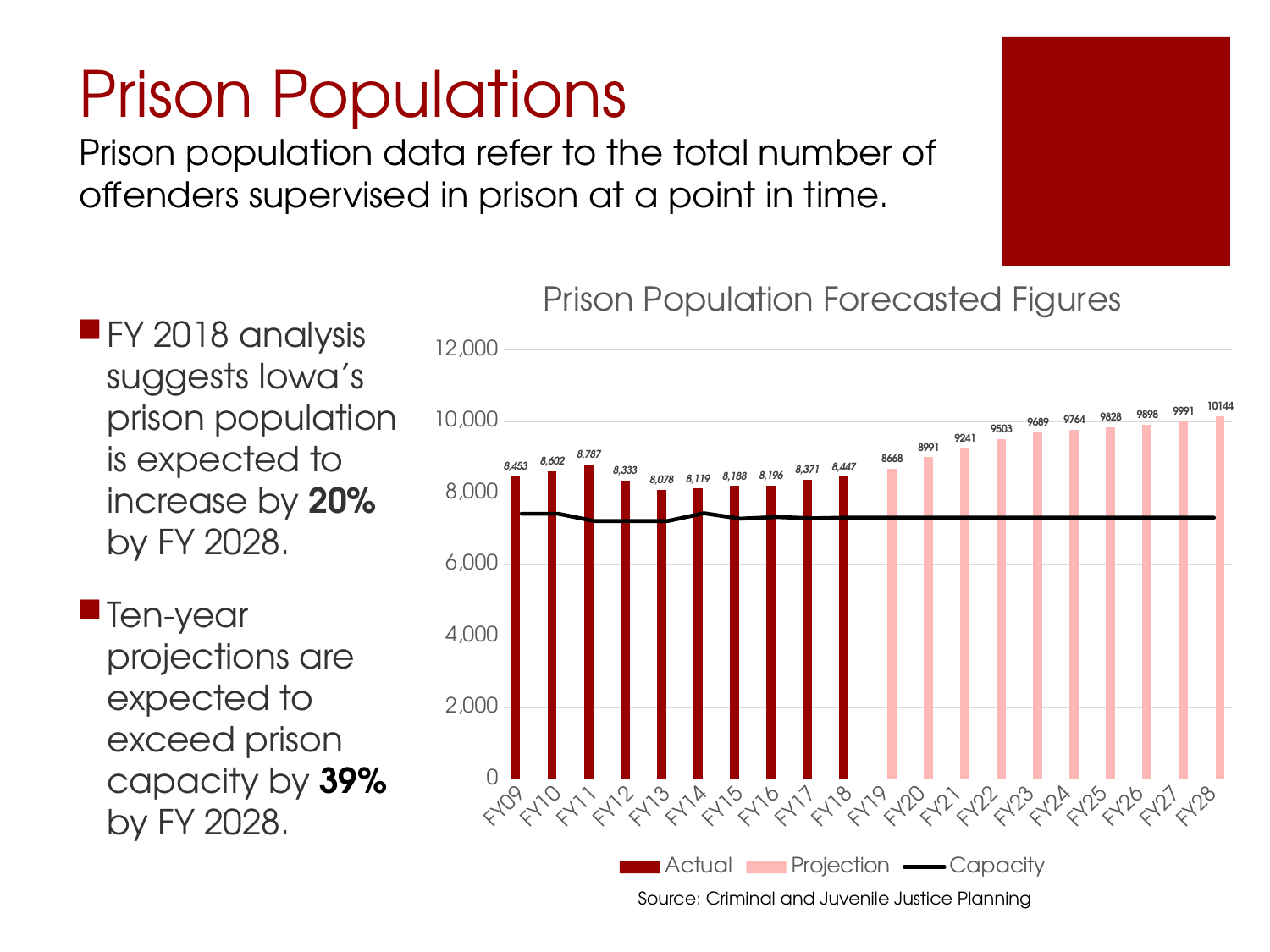

# Prison Populations Prison population data refer to the total number of offenders supervised in prison at a point in time.

### Chart: Prison Population Forecasted Figures

| Category | Actual | Projection | Capacity |
|---|---|---|---|
| FY09 | 8453.0 | None | 7414.0 |
| FY10 | 8602.0 | None | 7414.0 |
| FY11 | 8787.0 | None | 7209.0 |
| FY12 | 8333.0 | None | 7209.0 |
| FY13 | 8078.0 | None | 7209.0 |
| FY14 | 8119.0 | None | 7428.0 |
| FY15 | 8188.0 | None | 7276.0 |
| FY16 | 8196.0 | None | 7322.0 |
| FY17 | 8371.0 | None | 7288.0 |
| FY18 | 8447.0 | None | 7305.0 |
| FY19 | None | 8668.0 | 7305.0 |
| FY20 | None | 8991.0 | 7305.0 |
| FY21 | None | 9241.0 | 7305.0 |
| FY22 | None | 9503.0 | 7305.0 |
| FY23 | None | 9689.0 | 7305.0 |
| FY24 | None | 9764.0 | 7305.0 |
| FY25 | None | 9828.0 | 7305.0 |
| FY26 | None | 9898.0 | 7305.0 |
| FY27 | None | 9991.0 | 7305.0 |
| FY28 | None | 10144.0 | 7305.0 |
FY 2018 analysis suggests Iowa’s prison population is expected to increase by 20% by FY 2028.
Ten-year projections are expected to exceed prison capacity by 39% by FY 2028.
Source: Criminal and Juvenile Justice Planning